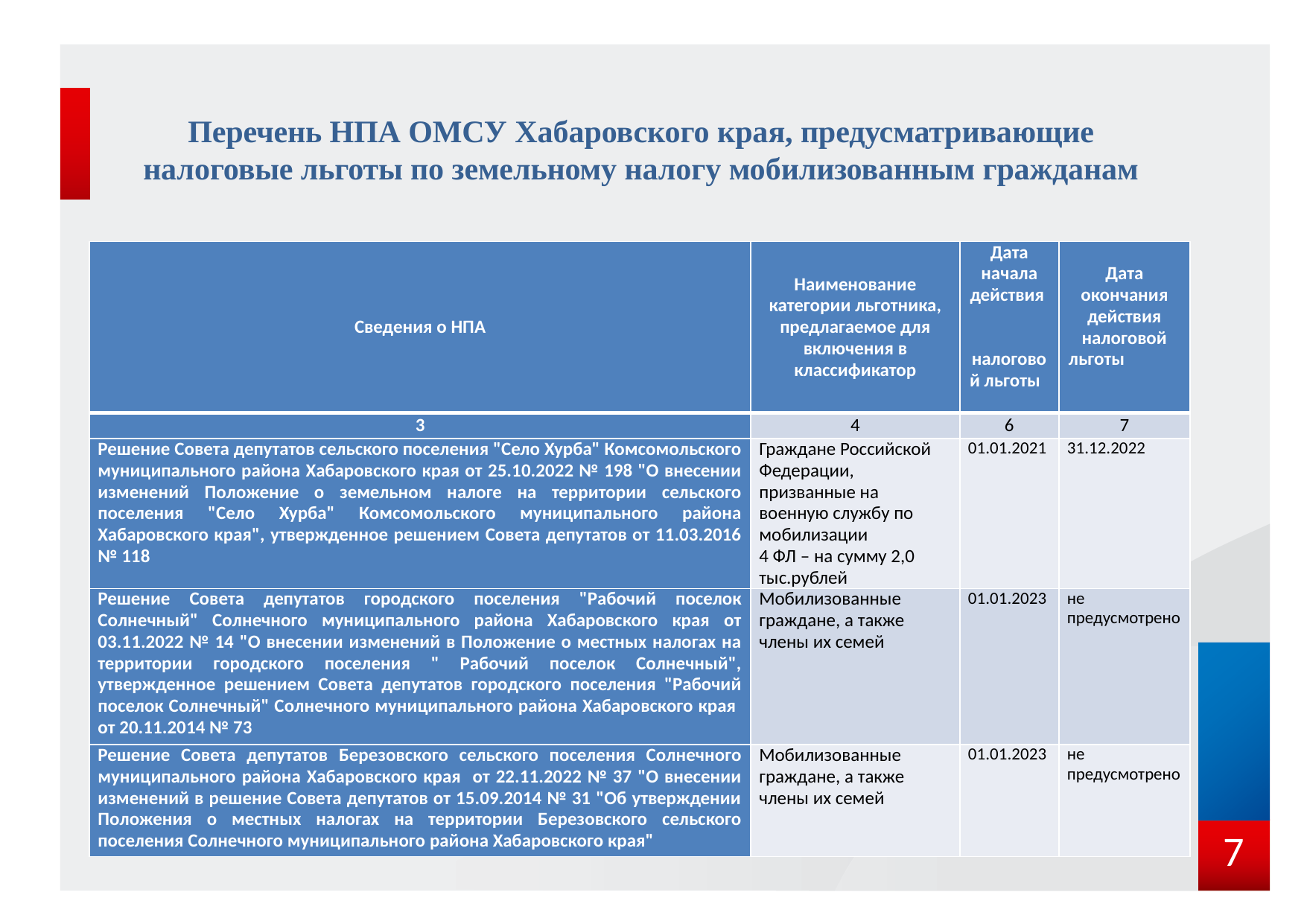

# Перечень НПА ОМСУ Хабаровского края, предусматривающие налоговые льготы по земельному налогу мобилизованным гражданам
| Сведения о НПА | Наименование категории льготника, предлагаемое для включения в классификатор | Дата начала действия налоговой льготы | Дата окончания действия налоговой льготы |
| --- | --- | --- | --- |
| 3 | 4 | 6 | 7 |
| Решение Совета депутатов сельского поселения "Село Хурба" Комсомольского муниципального района Хабаровского края от 25.10.2022 № 198 "О внесении изменений Положение о земельном налоге на территории сельского поселения "Село Хурба" Комсомольского муниципального района Хабаровского края", утвержденное решением Совета депутатов от 11.03.2016 № 118 | Граждане Российской Федерации, призванные на военную службу по мобилизации 4 ФЛ – на сумму 2,0 тыс.рублей | 01.01.2021 | 31.12.2022 |
| Решение Совета депутатов городского поселения "Рабочий поселок Солнечный" Солнечного муниципального района Хабаровского края от 03.11.2022 № 14 "О внесении изменений в Положение о местных налогах на территории городского поселения " Рабочий поселок Солнечный", утвержденное решением Совета депутатов городского поселения "Рабочий поселок Солнечный" Солнечного муниципального района Хабаровского края от 20.11.2014 № 73 | Мобилизованные граждане, а также члены их семей | 01.01.2023 | не предусмотрено |
| Решение Совета депутатов Березовского сельского поселения Солнечного муниципального района Хабаровского края от 22.11.2022 № 37 "О внесении изменений в решение Совета депутатов от 15.09.2014 № 31 "Об утверждении Положения о местных налогах на территории Березовского сельского поселения Солнечного муниципального района Хабаровского края" | Мобилизованные граждане, а также члены их семей | 01.01.2023 | не предусмотрено |
7